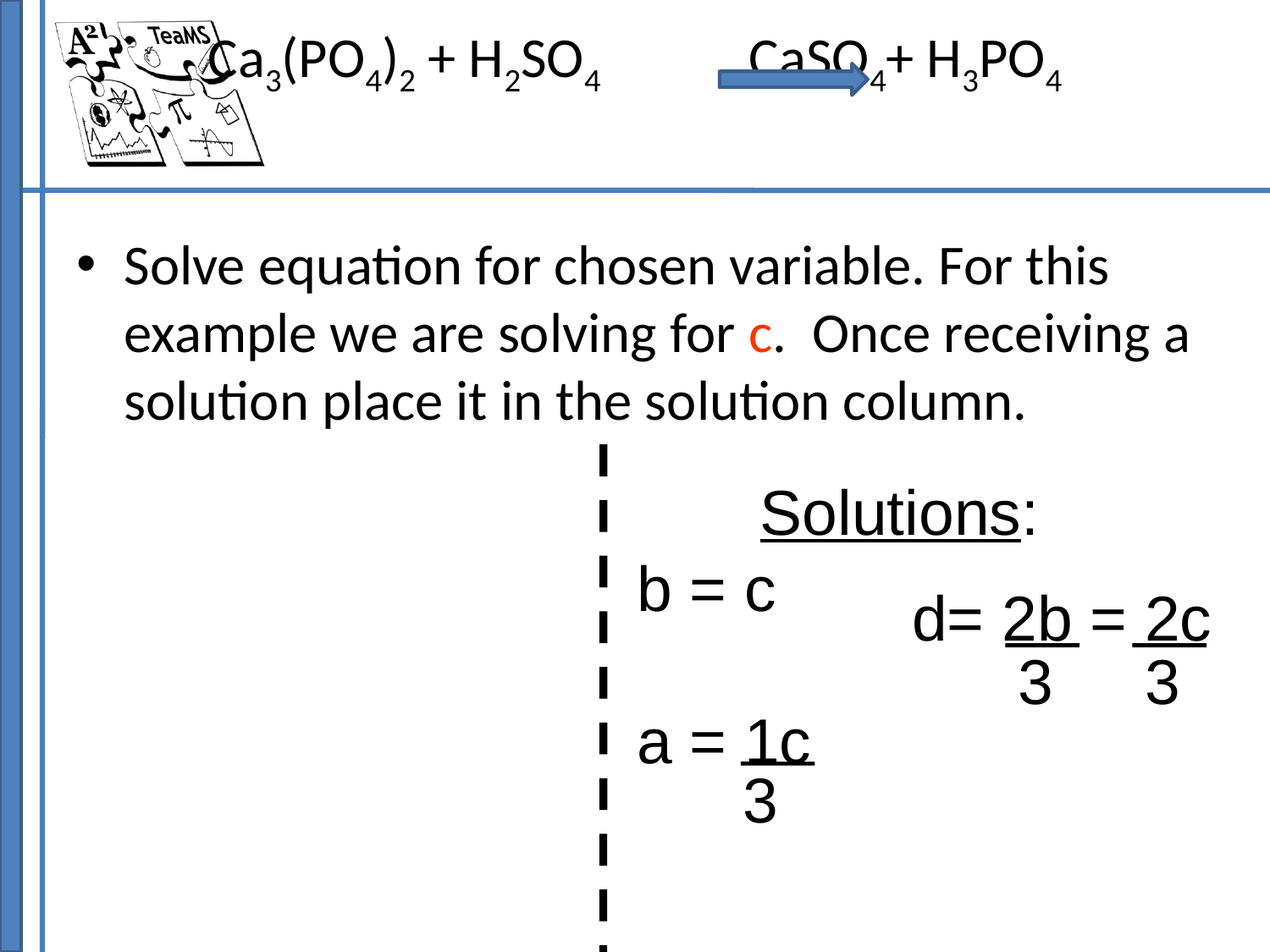

Ca3(PO4)2 + H2SO4                    CaSO4+ H3PO4
Solve equation for chosen variable. For this example we are solving for c.  Once receiving a solution place it in the solution column.

Solutions:
b = c

a = 1c

d= 2b = 2c

3
3

3